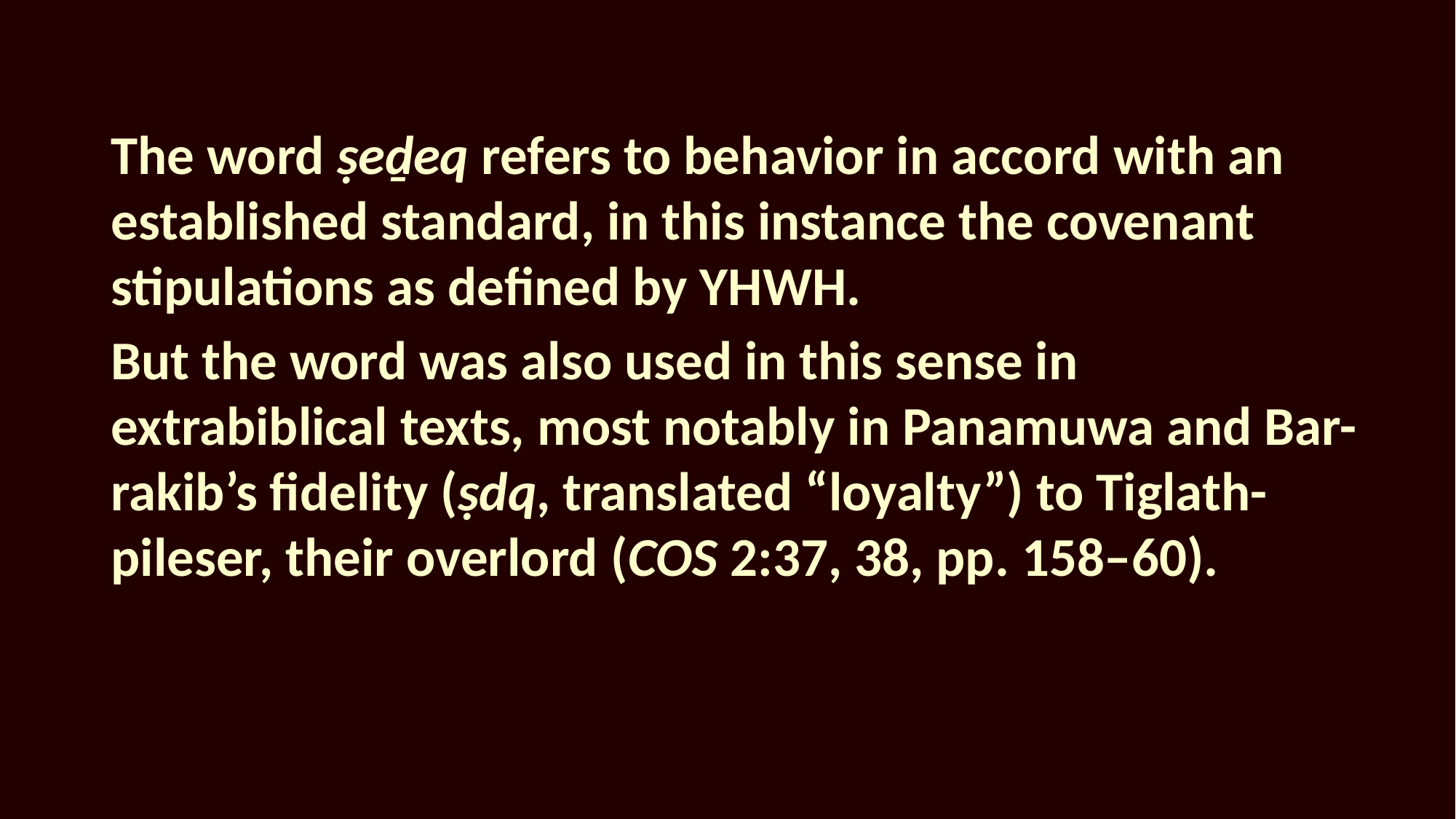

The word ṣeḏeq refers to behavior in accord with an established standard, in this instance the covenant stipulations as defined by YHWH.
But the word was also used in this sense in extrabiblical texts, most notably in Panamuwa and Bar-rakib’s fidelity (ṣdq, translated “loyalty”) to Tiglath-pileser, their overlord (COS 2:37, 38, pp. 158–60).